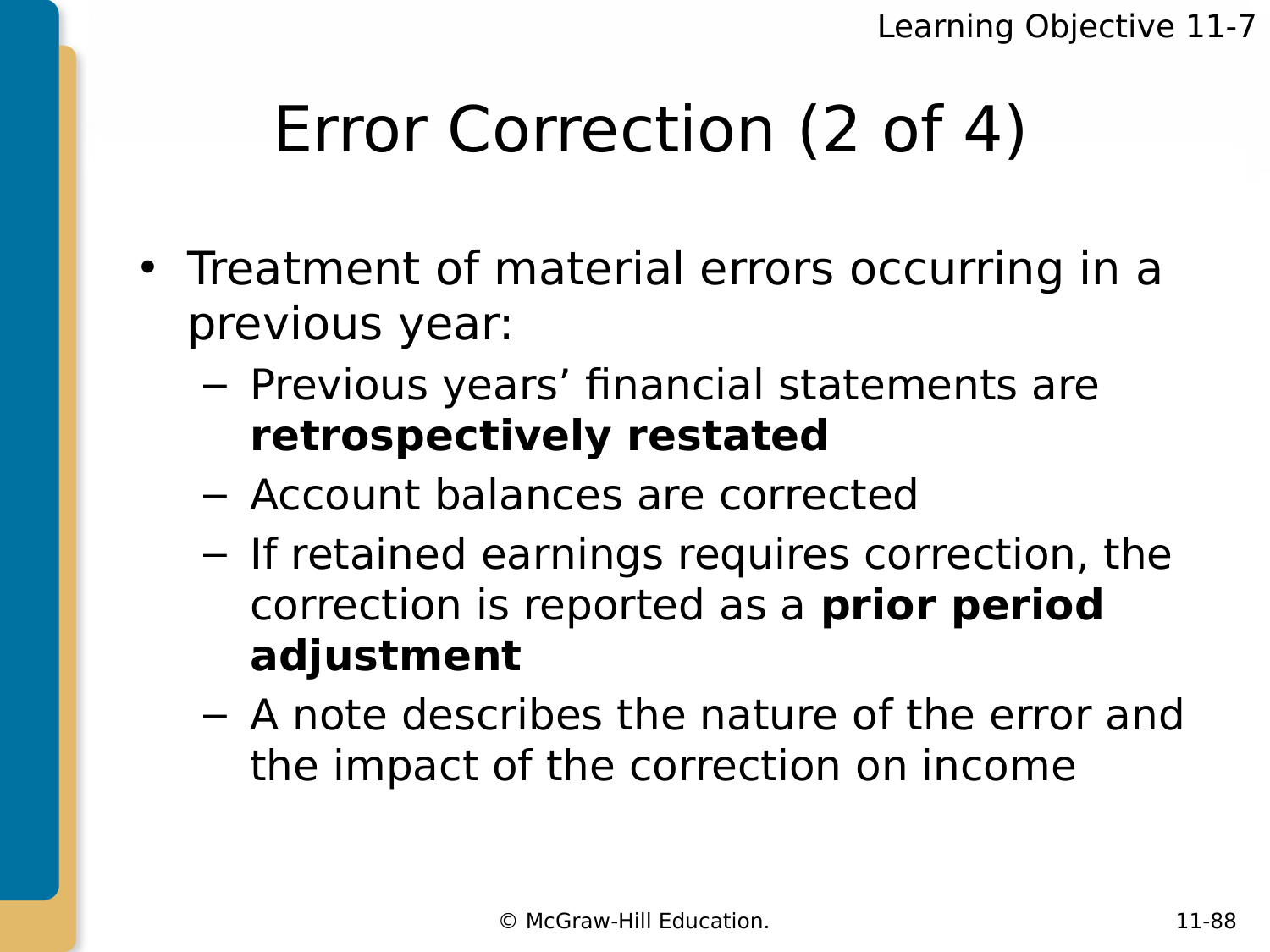

Learning Objective 11-7
# Error Correction (2 of 4)
Treatment of material errors occurring in a previous year:
Previous years’ financial statements are retrospectively restated
Account balances are corrected
If retained earnings requires correction, the correction is reported as a prior period adjustment
A note describes the nature of the error and the impact of the correction on income